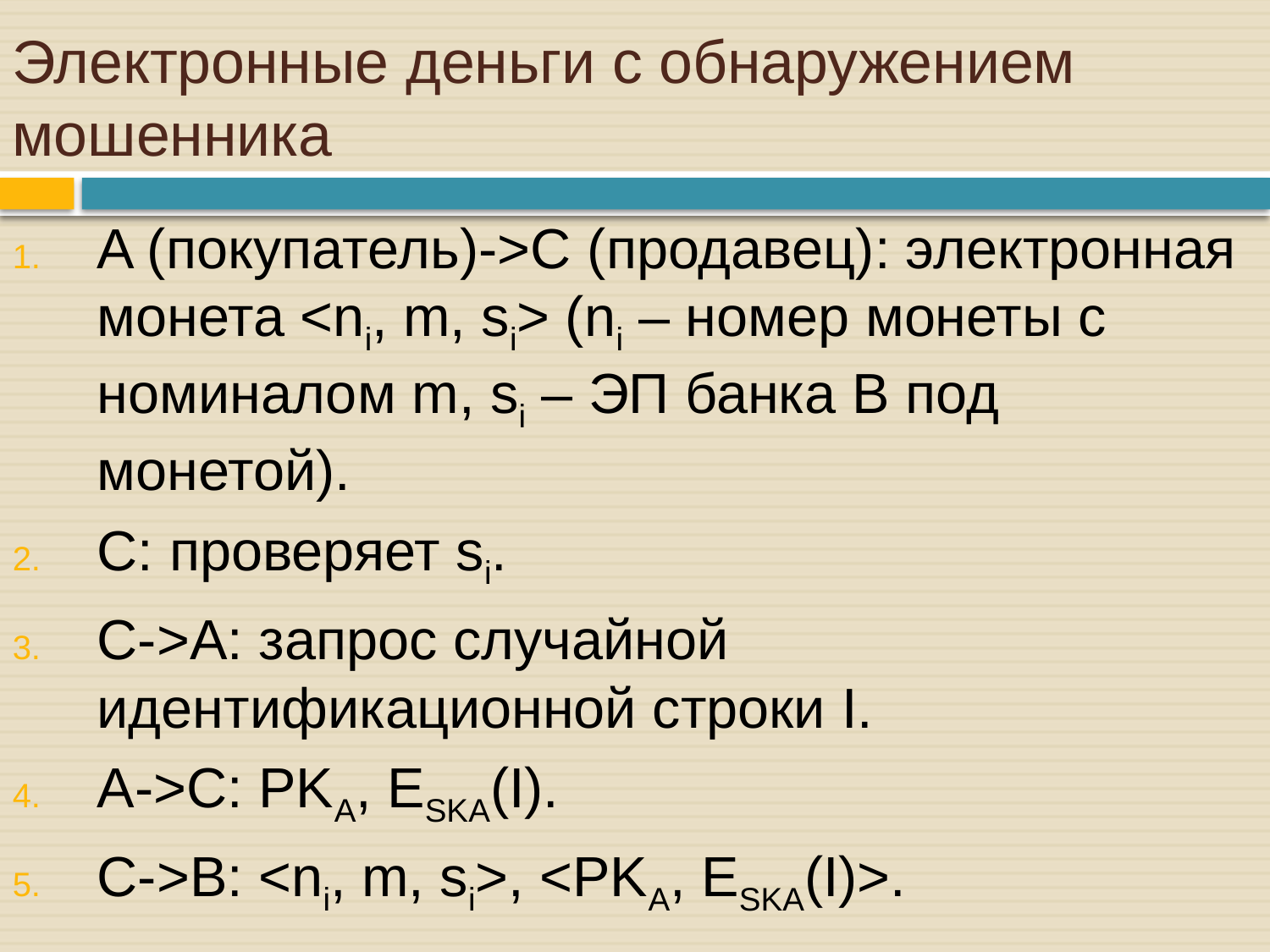

# Электронные деньги с обнаружением мошенника
A (покупатель)->C (продавец): электронная монета <ni, m, si> (ni – номер монеты с номиналом m, si – ЭП банка B под монетой).
C: проверяет si.
С->A: запрос случайной идентификационной строки I.
A->C: PKA, ESKA(I).
C->B: <ni, m, si>, <PKA, ESKA(I)>.